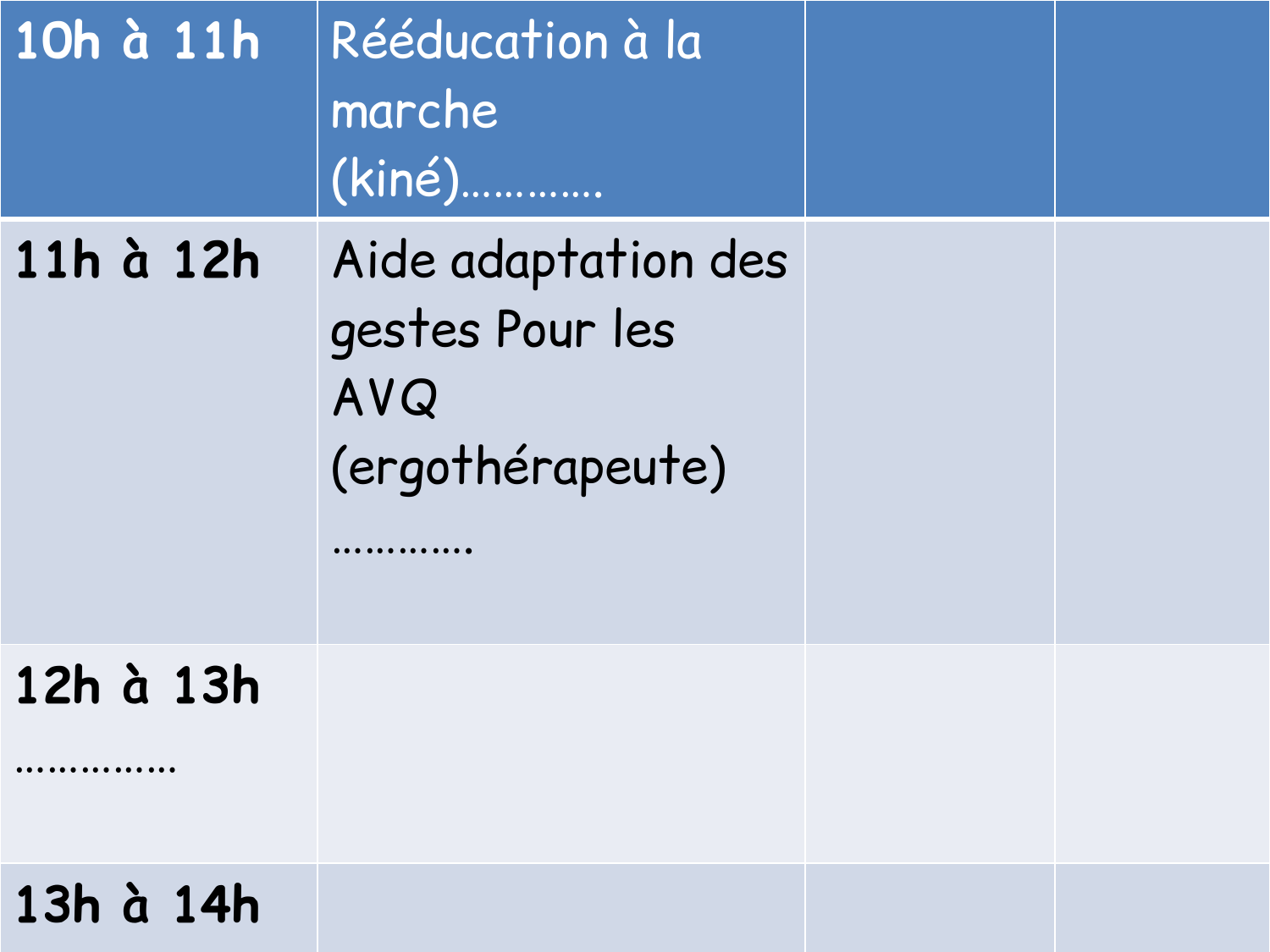

| 10h à 11h | Rééducation à la marche (kiné)…………. |  |  |
| --- | --- | --- | --- |
| 11h à 12h | Aide adaptation des gestes Pour les AVQ (ergothérapeute)…………. |  |  |
| 12h à 13h …………… |  |  |  |
| 13h à 14h ……………. |  |  |  |
| 14h à 15h …………….. |  |  |  |